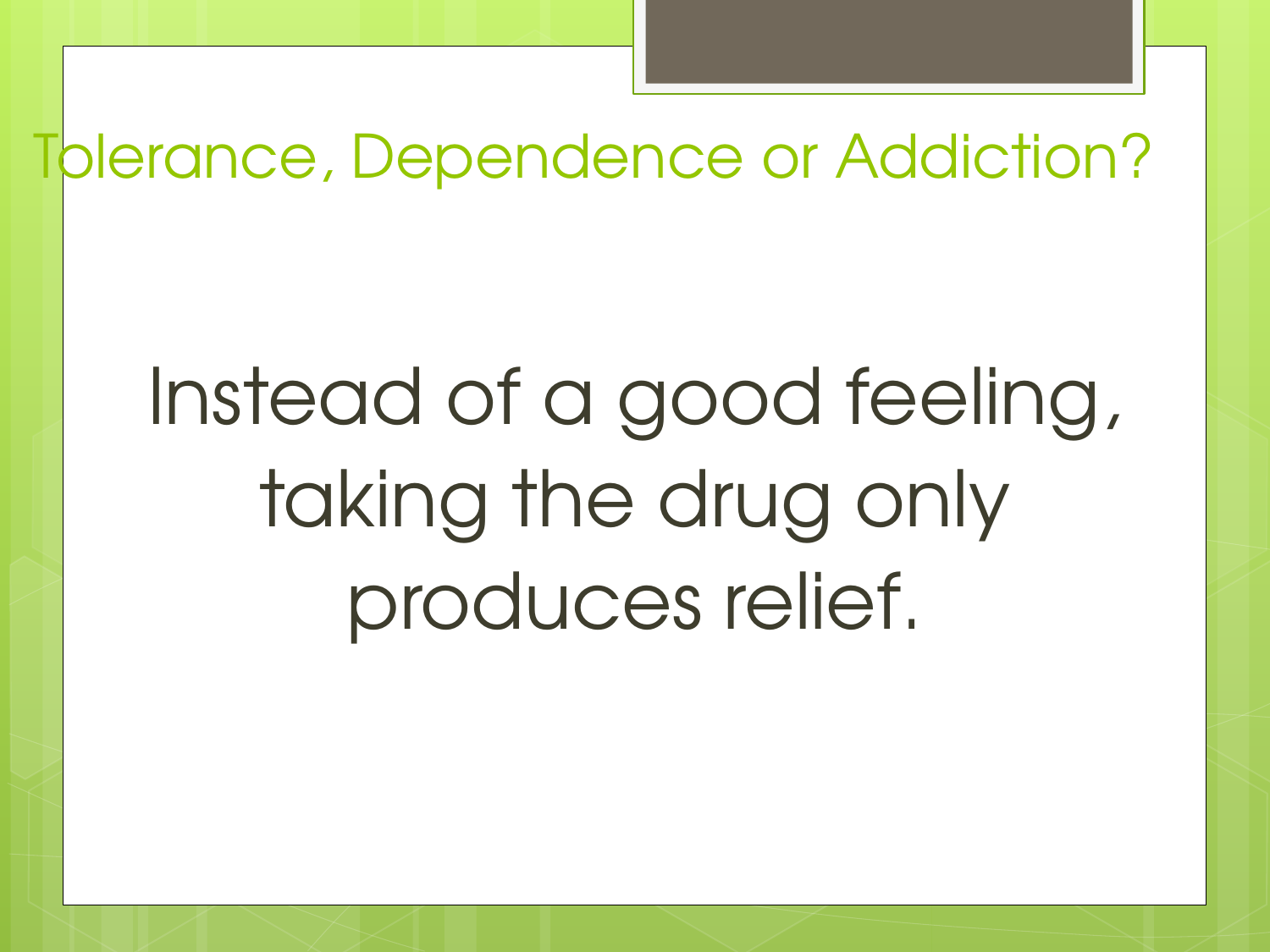

# Tolerance, Dependence or Addiction?

Instead of a good feeling, taking the drug only produces relief.